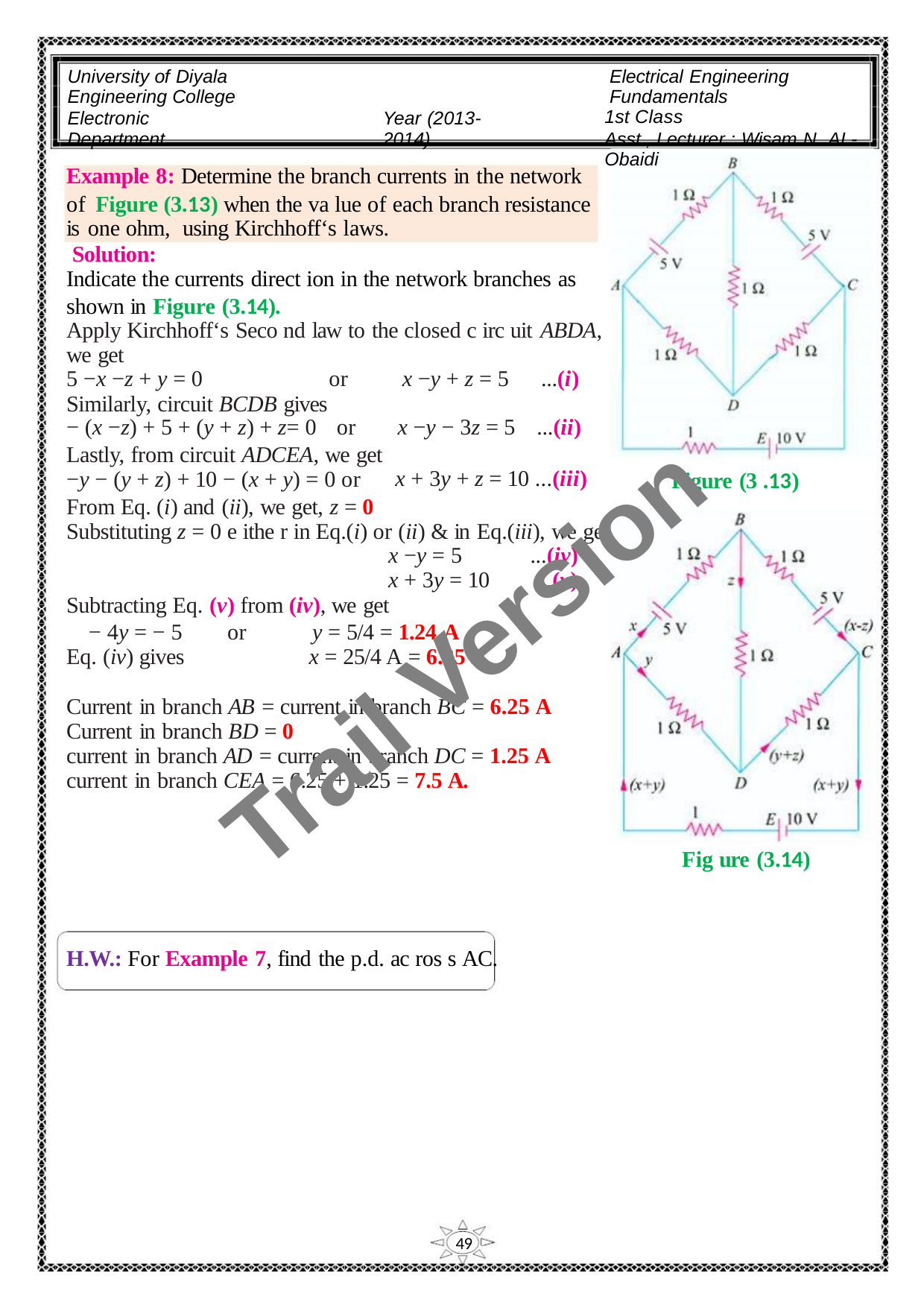

University of Diyala
Engineering College
Electronic Department
Electrical Engineering Fundamentals
1st Class
Asst., Lecturer : Wisam N. AL-Obaidi
Year (2013-2014)
Example 8: Determine the branch currents in the network
of Figure (3.13) when the va lue of each branch resistance
is one ohm, using Kirchhoff‘s laws.
Solution:
Indicate the currents direct ion in the network branches as
shown in Figure (3.14).
Apply Kirchhoff‘s Seco nd law to the closed c irc uit ABDA,
we get
5 −x −z + y = 0
Similarly, circuit BCDB gives
− (x −z) + 5 + (y + z) + z= 0 or
Lastly, from circuit ADCEA, we get
−y − (y + z) + 10 − (x + y) = 0 or
From Eq. (i) and (ii), we get, z = 0
or
x −y + z = 5 ...(i)
x −y − 3z = 5 ...(ii)
x + 3y + z = 10 ...(iii)
Figure (3 .13)
Substituting z = 0 e ithe r in Eq.(i) or (ii) & in Eq.(iii), we get
x −y = 5
x + 3y = 10
...(iv)
...(v)
Trail Version
Trail Version
Trail Version
Trail Version
Trail Version
Trail Version
Trail Version
Trail Version
Trail Version
Trail Version
Trail Version
Trail Version
Trail Version
Subtracting Eq. (v) from (iv), we get
− 4y = − 5
Eq. (iv) gives
or
y = 5/4 = 1.24 A
x = 25/4 A = 6.25 A
Current in branch AB = current in branch BC = 6.25 A
Current in branch BD = 0
current in branch AD = current in branch DC = 1.25 A
current in branch CEA = 6.25 + 1.25 = 7.5 A.
Fig ure (3.14)
H.W.: For Example 7, find the p.d. ac ros s AC.
49